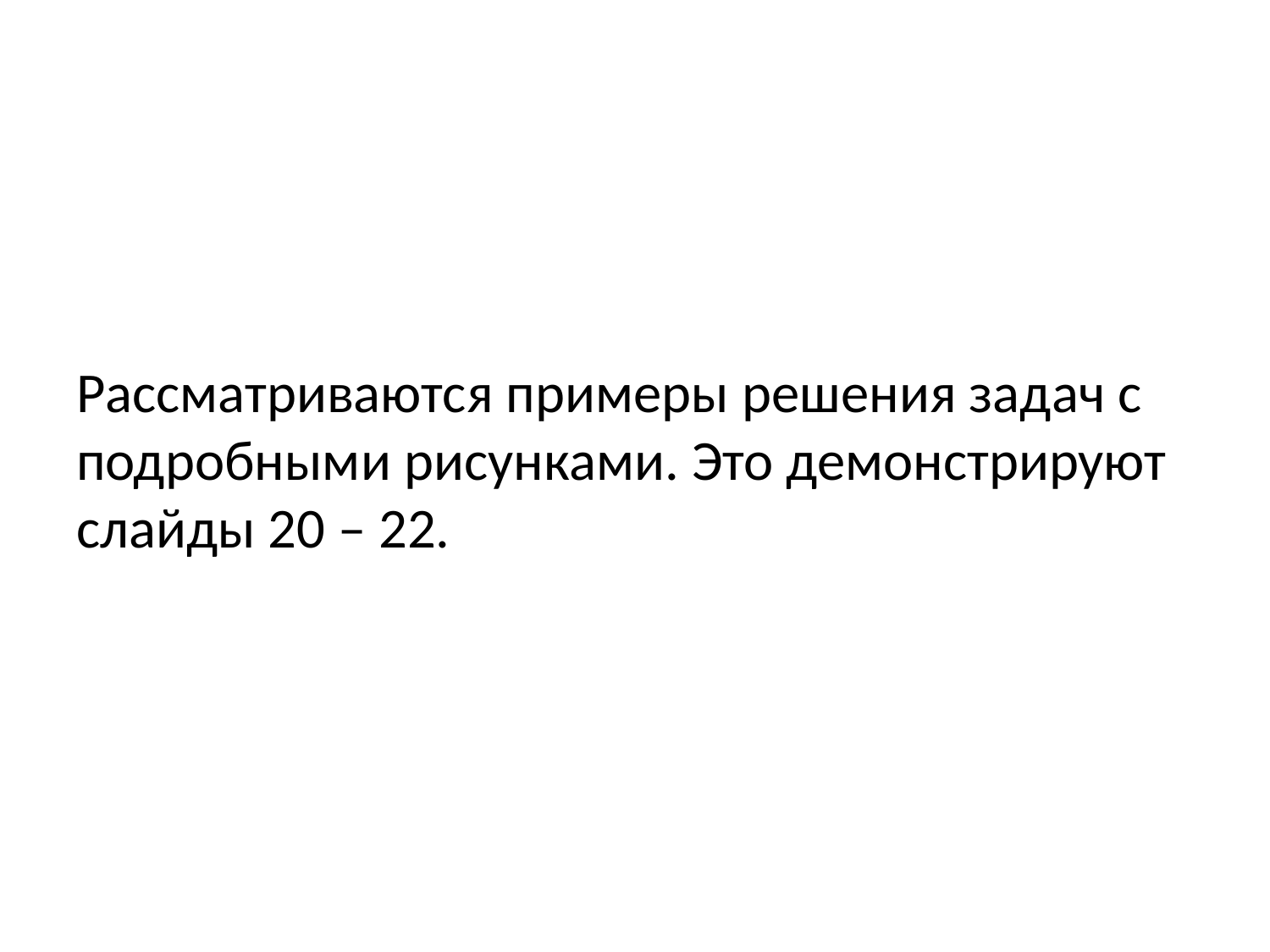

# Рассматриваются примеры решения задач с подробными рисунками. Это демонстрируют слайды 20 – 22.